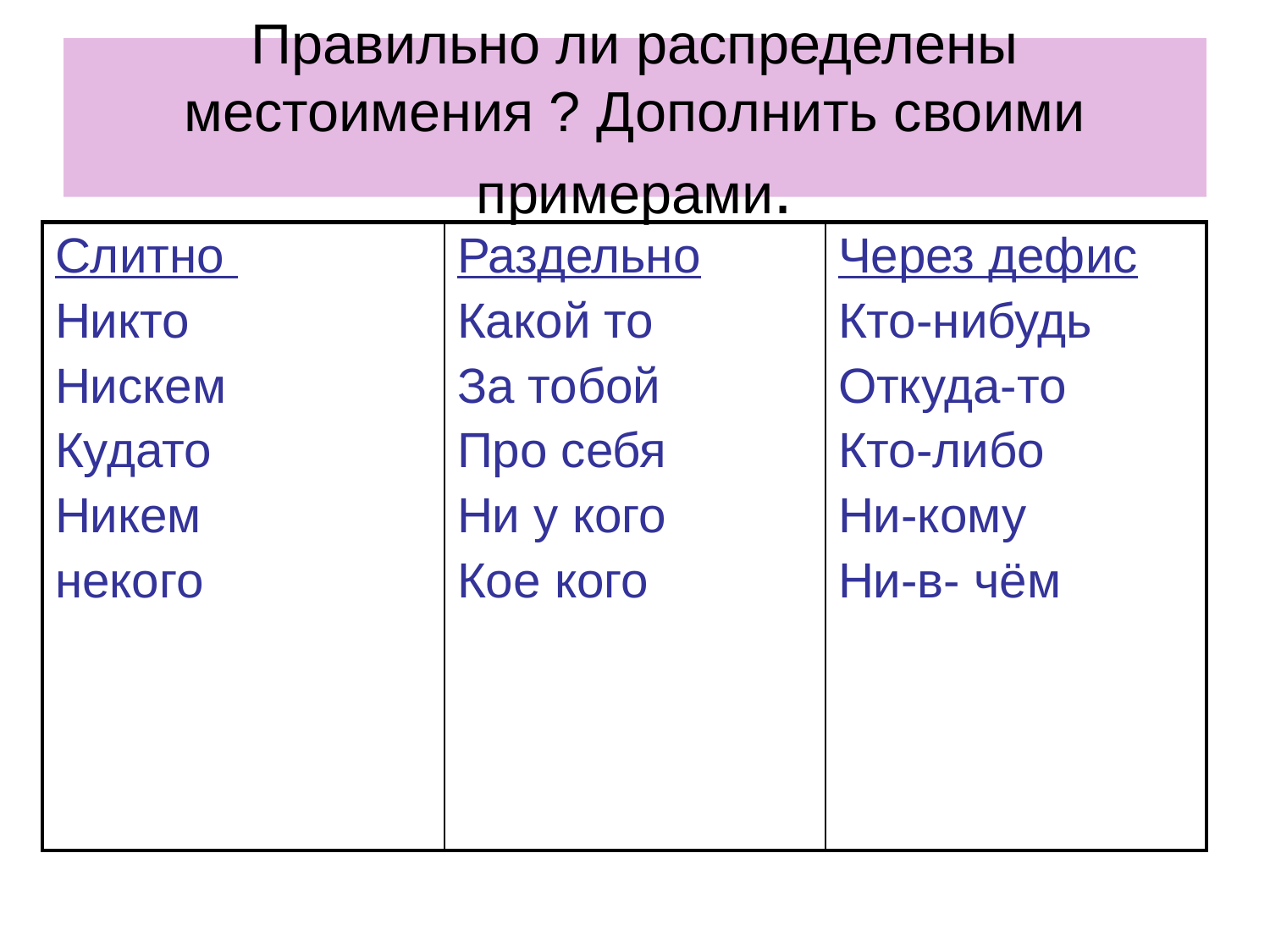

# Правильно ли распределены местоимения ? Дополнить своими примерами.
| Слитно Никто Нискем Кудато Никем некого | Раздельно Какой то За тобой Про себя Ни у кого Кое кого | Через дефис Кто-нибудь Откуда-то Кто-либо Ни-кому Ни-в- чём |
| --- | --- | --- |